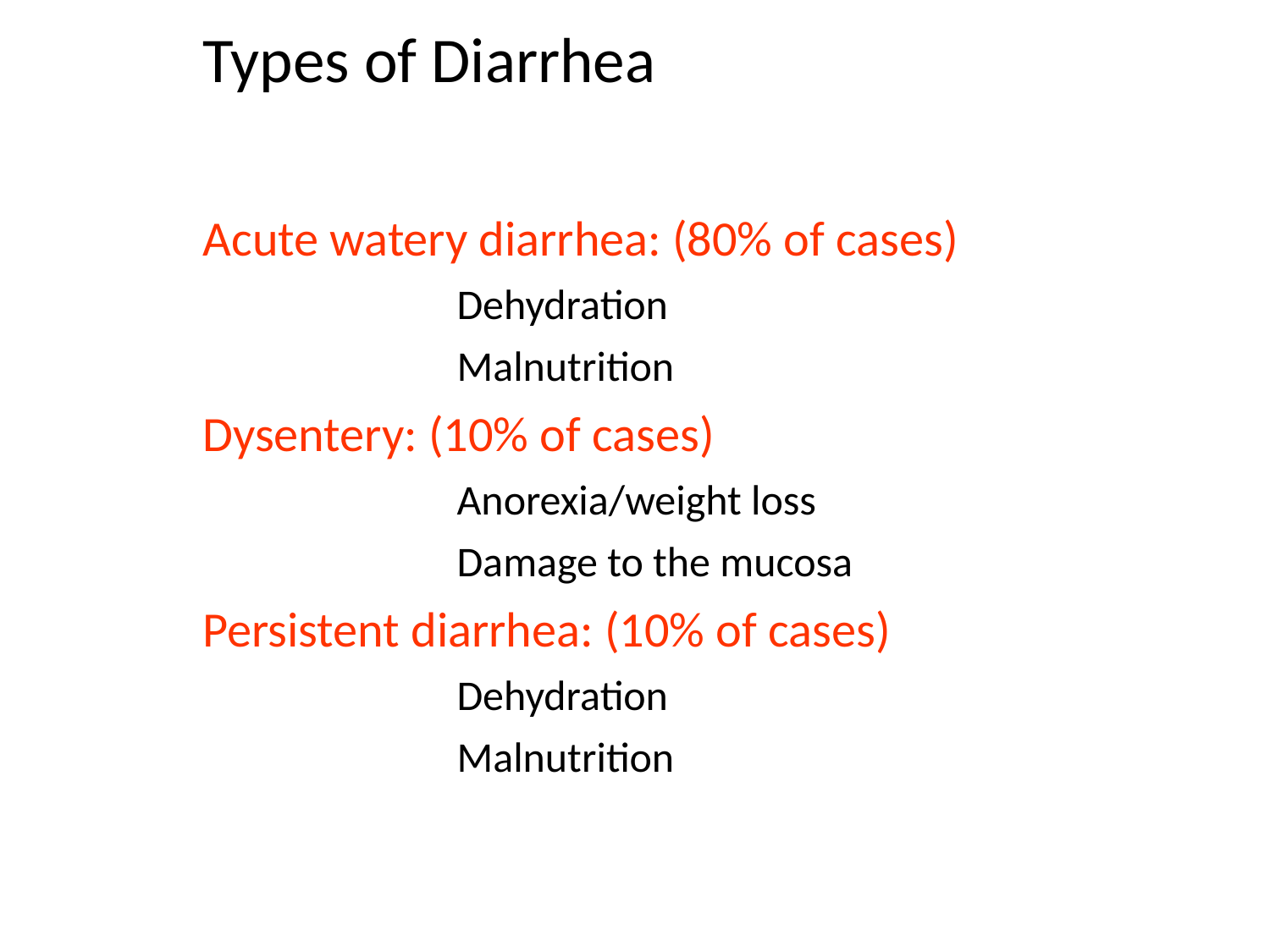

Types of Diarrhea
Acute watery diarrhea: (80% of cases)
		Dehydration
		Malnutrition
Dysentery: (10% of cases)
		Anorexia/weight loss
		Damage to the mucosa
Persistent diarrhea: (10% of cases)
		Dehydration
		Malnutrition